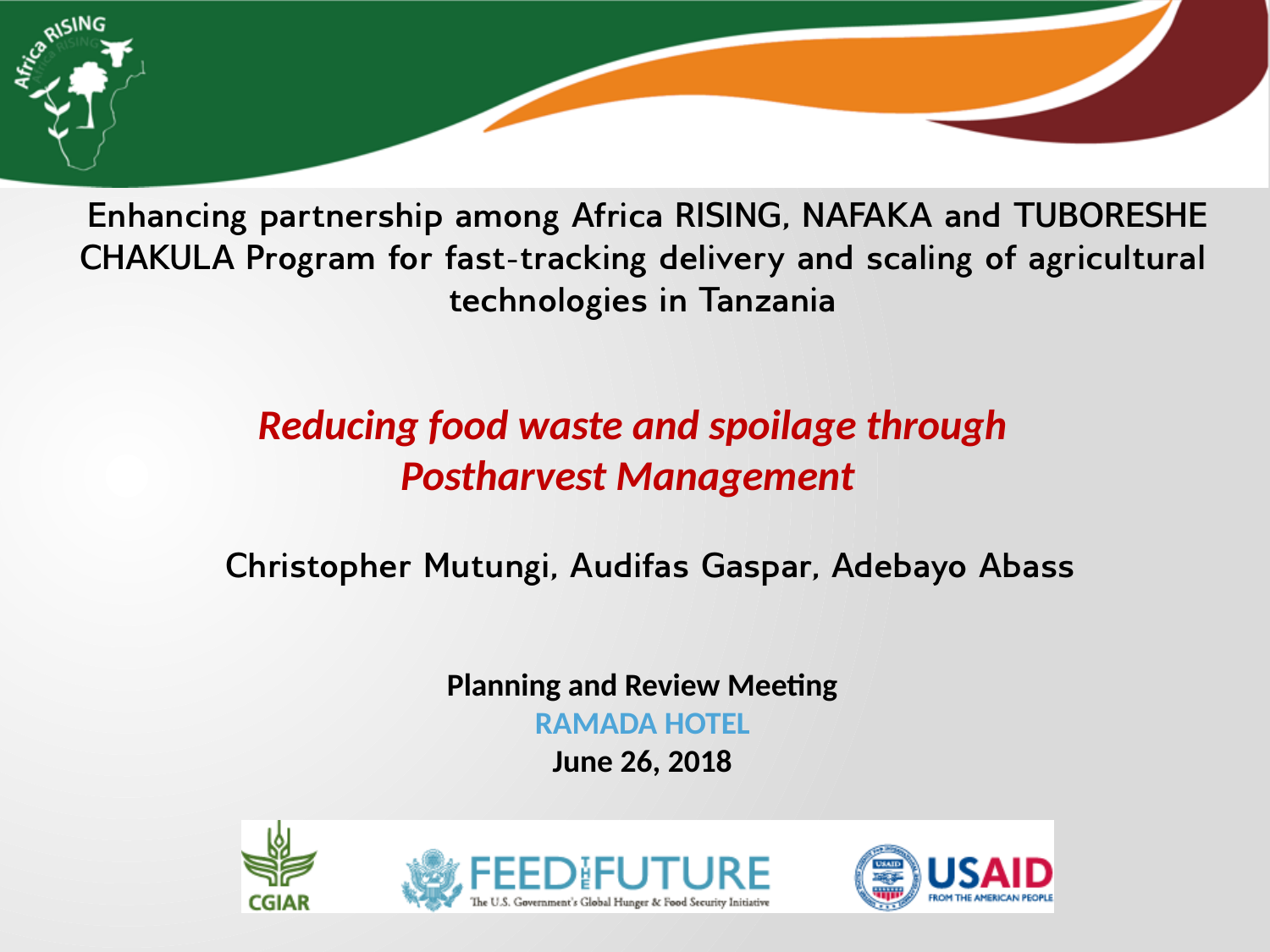

Enhancing partnership among Africa RISING, NAFAKA and TUBORESHE CHAKULA Program for fast-tracking delivery and scaling of agricultural technologies in Tanzania
Reducing food waste and spoilage through Postharvest Management
Christopher Mutungi, Audifas Gaspar, Adebayo Abass
Planning and Review Meeting
RAMADA HOTEL
June 26, 2018